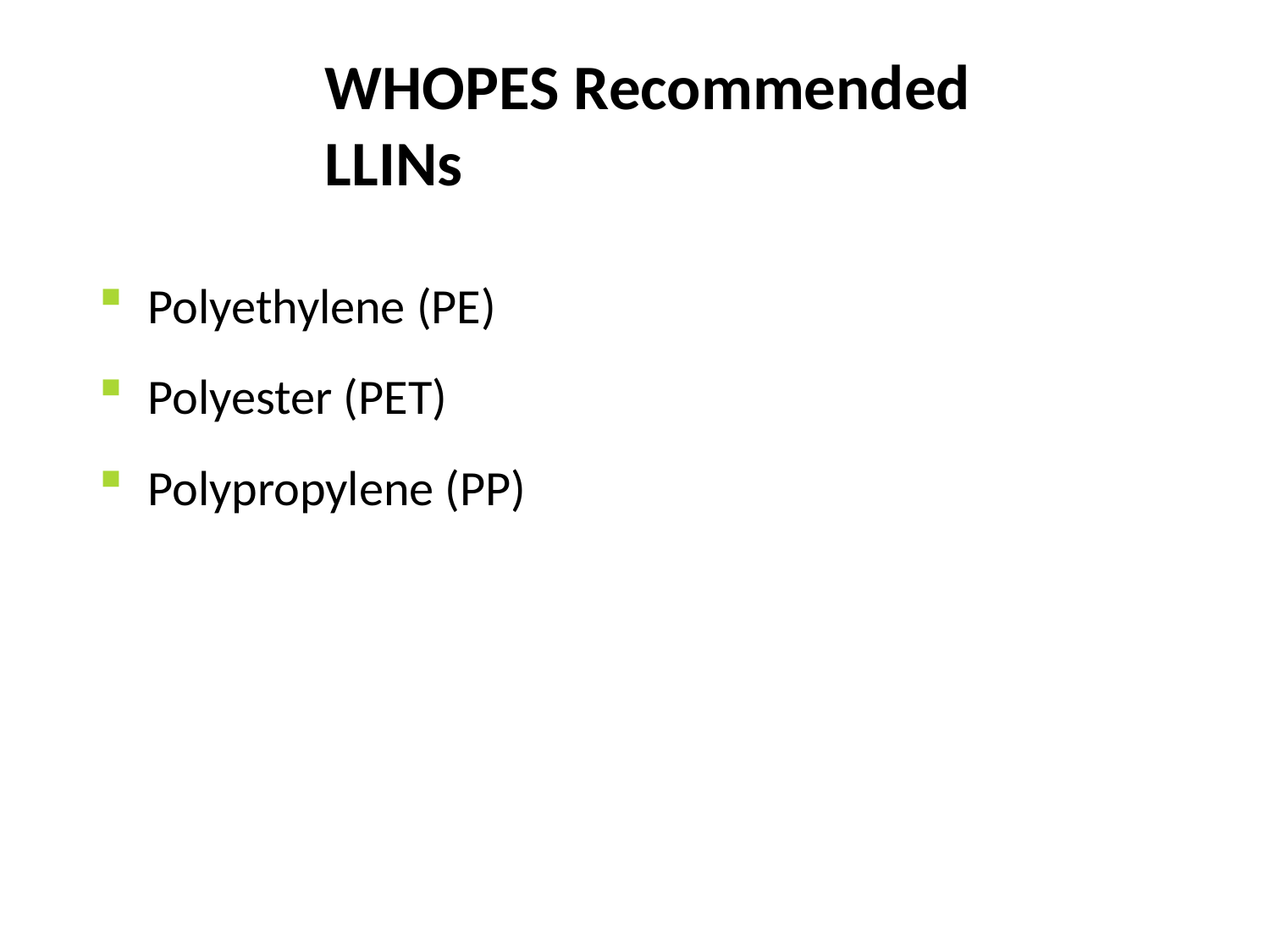

# WHOPES Recommended LLINs
Polyethylene (PE)
Polyester (PET)
Polypropylene (PP)